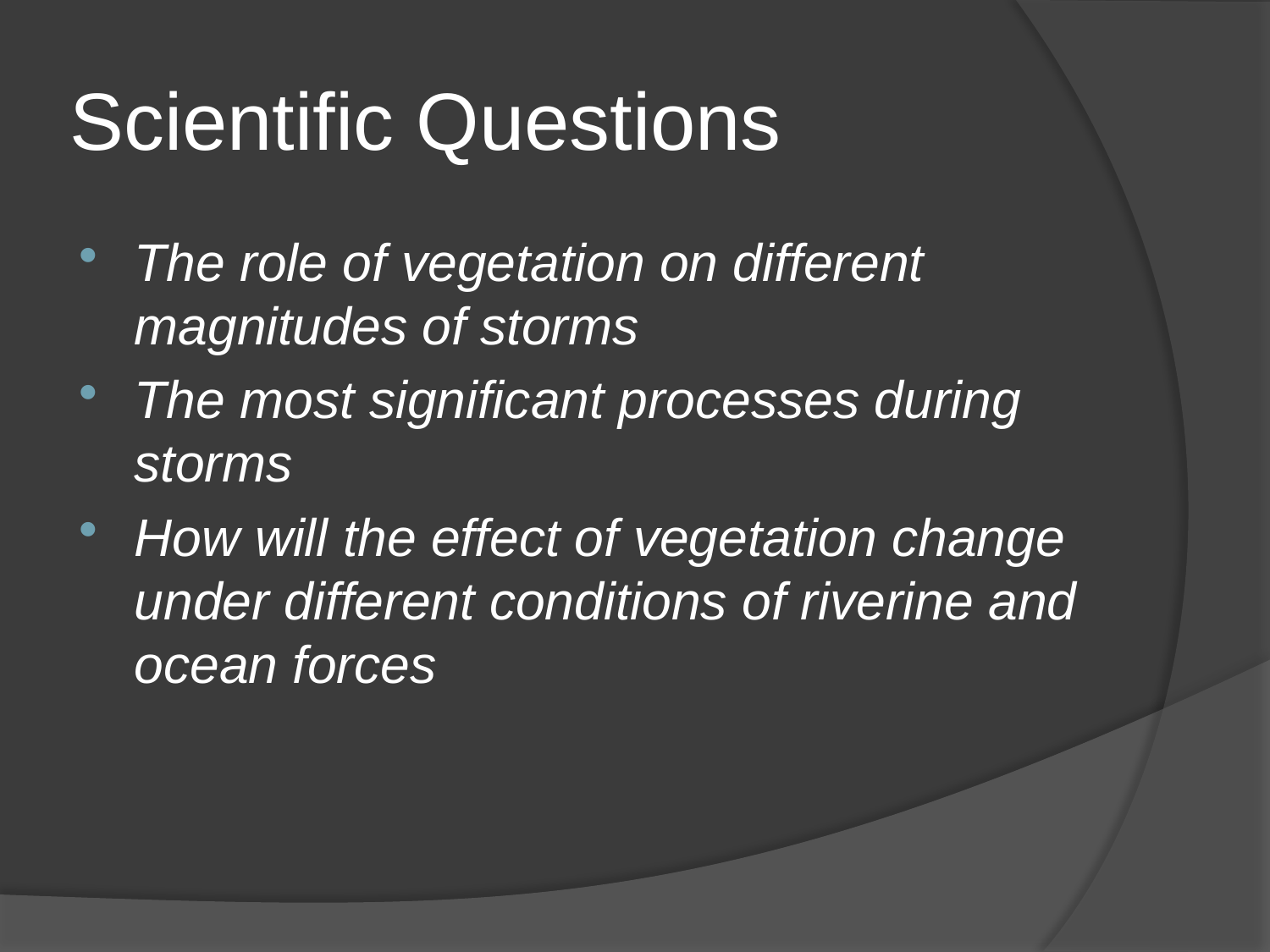

# Scientific Questions
The role of vegetation on different magnitudes of storms
The most significant processes during storms
How will the effect of vegetation change under different conditions of riverine and ocean forces